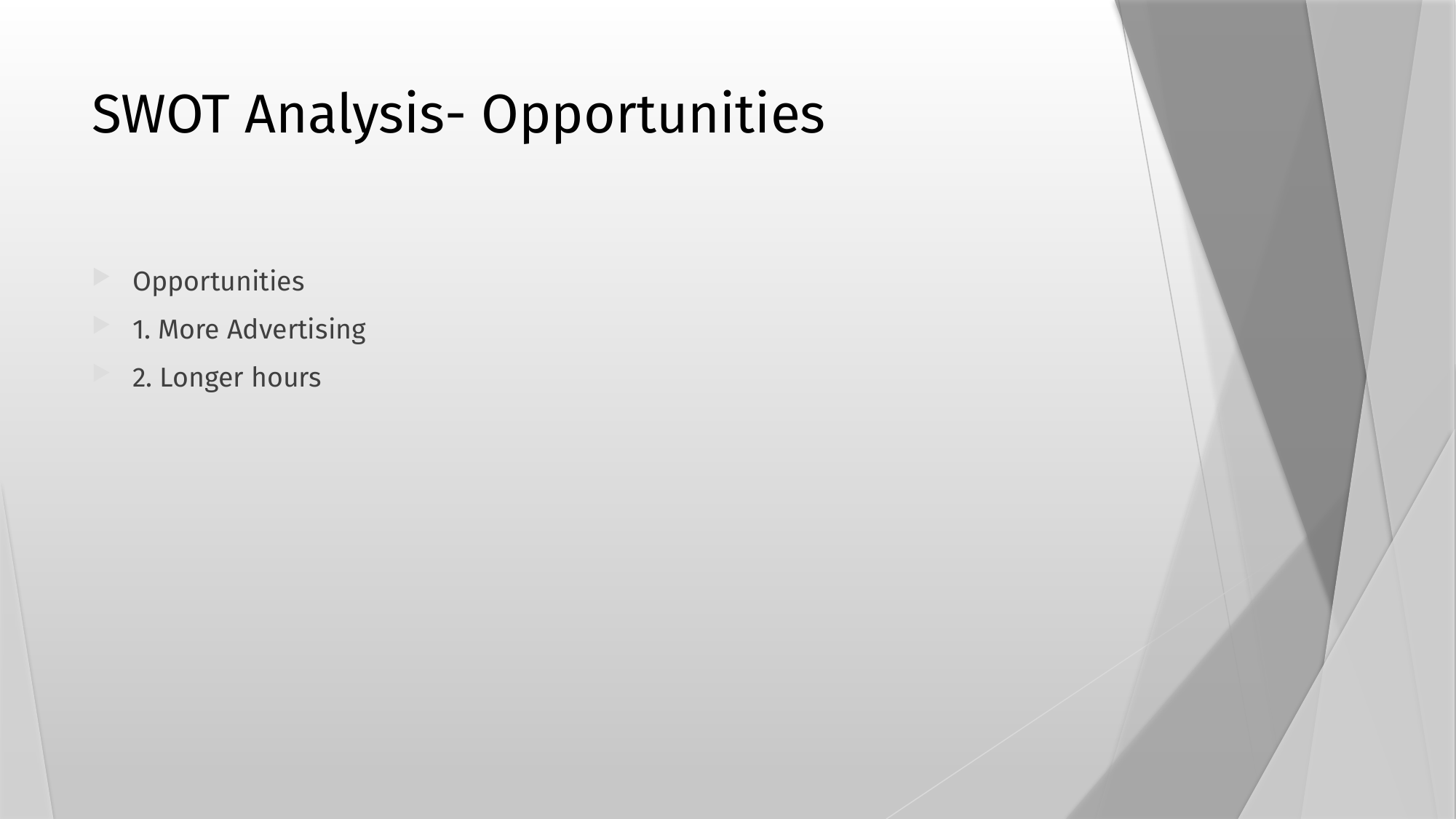

# SWOT Analysis- Opportunities
Opportunities
1. More Advertising
2. Longer hours